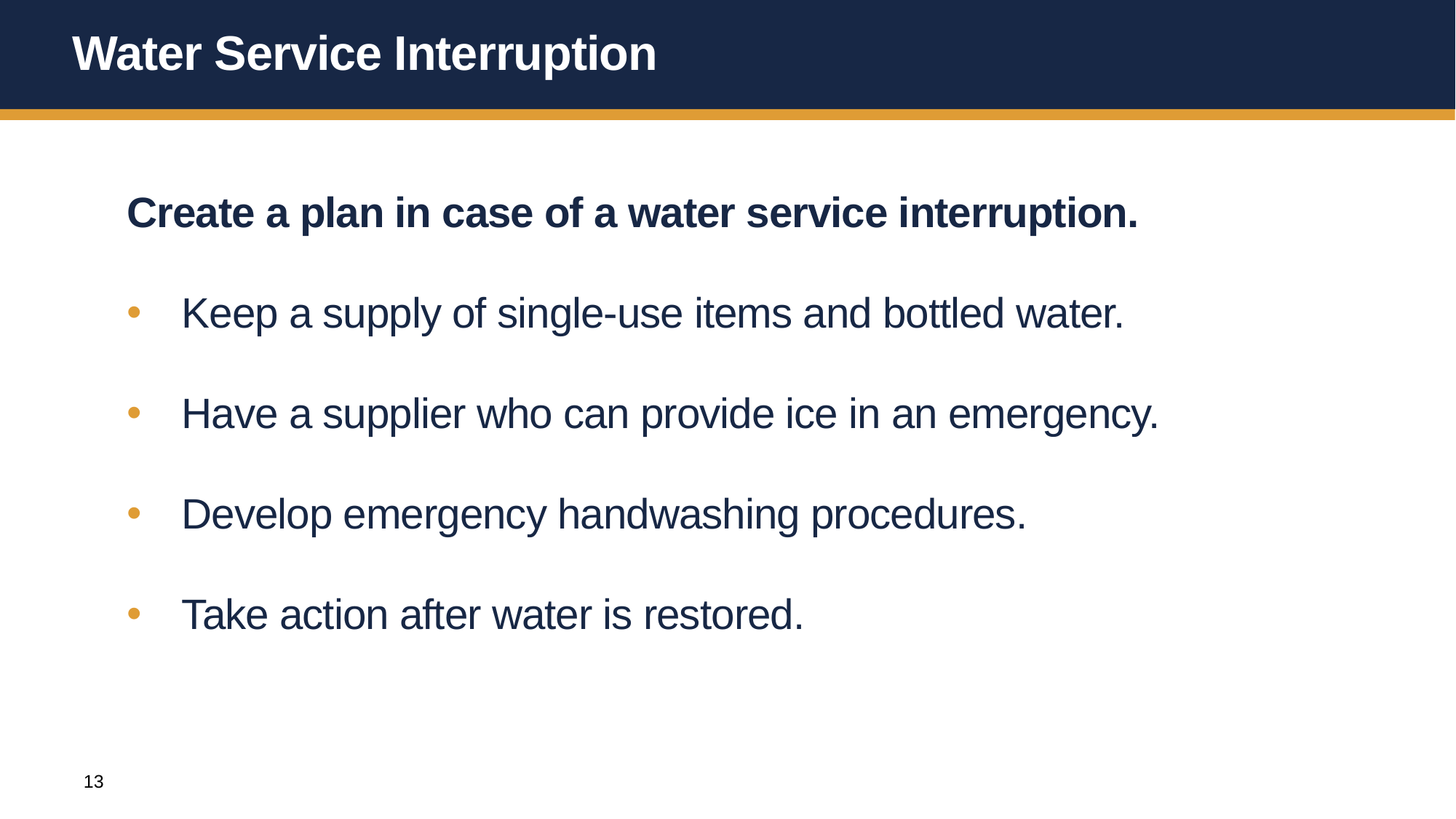

# Water Service Interruption
Create a plan in case of a water service interruption.
Keep a supply of single-use items and bottled water.
Have a supplier who can provide ice in an emergency.
Develop emergency handwashing procedures.
Take action after water is restored.

13